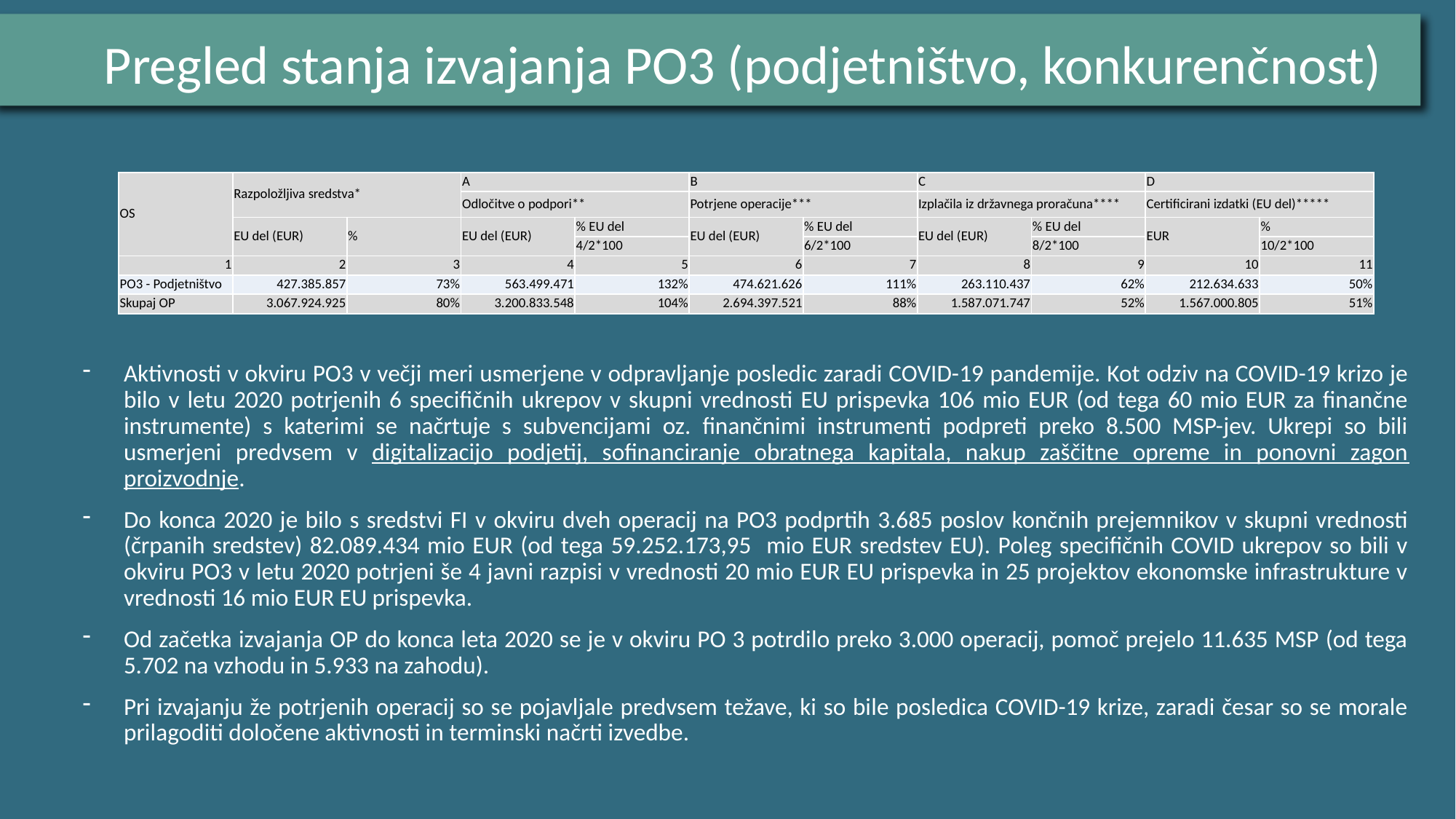

# Pregled stanja izvajanja PO3 (podjetništvo, konkurenčnost)
| OS | Razpoložljiva sredstva\* |  | A |  | B |  | C |  | D |  |
| --- | --- | --- | --- | --- | --- | --- | --- | --- | --- | --- |
|  |  |  | Odločitve o podpori\*\* |  | Potrjene operacije\*\*\* |  | Izplačila iz državnega proračuna\*\*\*\* |  | Certificirani izdatki (EU del)\*\*\*\*\* |  |
|  | EU del (EUR) | % | EU del (EUR) | % EU del | EU del (EUR) | % EU del | EU del (EUR) | % EU del | EUR | % |
|  |  |  |  | 4/2\*100 |  | 6/2\*100 |  | 8/2\*100 |  | 10/2\*100 |
| 1 | 2 | 3 | 4 | 5 | 6 | 7 | 8 | 9 | 10 | 11 |
| PO3 - Podjetništvo | 427.385.857 | 73% | 563.499.471 | 132% | 474.621.626 | 111% | 263.110.437 | 62% | 212.634.633 | 50% |
| Skupaj OP | 3.067.924.925 | 80% | 3.200.833.548 | 104% | 2.694.397.521 | 88% | 1.587.071.747 | 52% | 1.567.000.805 | 51% |
Aktivnosti v okviru PO3 v večji meri usmerjene v odpravljanje posledic zaradi COVID-19 pandemije. Kot odziv na COVID-19 krizo je bilo v letu 2020 potrjenih 6 specifičnih ukrepov v skupni vrednosti EU prispevka 106 mio EUR (od tega 60 mio EUR za finančne instrumente) s katerimi se načrtuje s subvencijami oz. finančnimi instrumenti podpreti preko 8.500 MSP-jev. Ukrepi so bili usmerjeni predvsem v digitalizacijo podjetij, sofinanciranje obratnega kapitala, nakup zaščitne opreme in ponovni zagon proizvodnje.
Do konca 2020 je bilo s sredstvi FI v okviru dveh operacij na PO3 podprtih 3.685 poslov končnih prejemnikov v skupni vrednosti (črpanih sredstev) 82.089.434 mio EUR (od tega 59.252.173,95  mio EUR sredstev EU). Poleg specifičnih COVID ukrepov so bili v okviru PO3 v letu 2020 potrjeni še 4 javni razpisi v vrednosti 20 mio EUR EU prispevka in 25 projektov ekonomske infrastrukture v vrednosti 16 mio EUR EU prispevka.
Od začetka izvajanja OP do konca leta 2020 se je v okviru PO 3 potrdilo preko 3.000 operacij, pomoč prejelo 11.635 MSP (od tega 5.702 na vzhodu in 5.933 na zahodu).
Pri izvajanju že potrjenih operacij so se pojavljale predvsem težave, ki so bile posledica COVID-19 krize, zaradi česar so se morale prilagoditi določene aktivnosti in terminski načrti izvedbe.